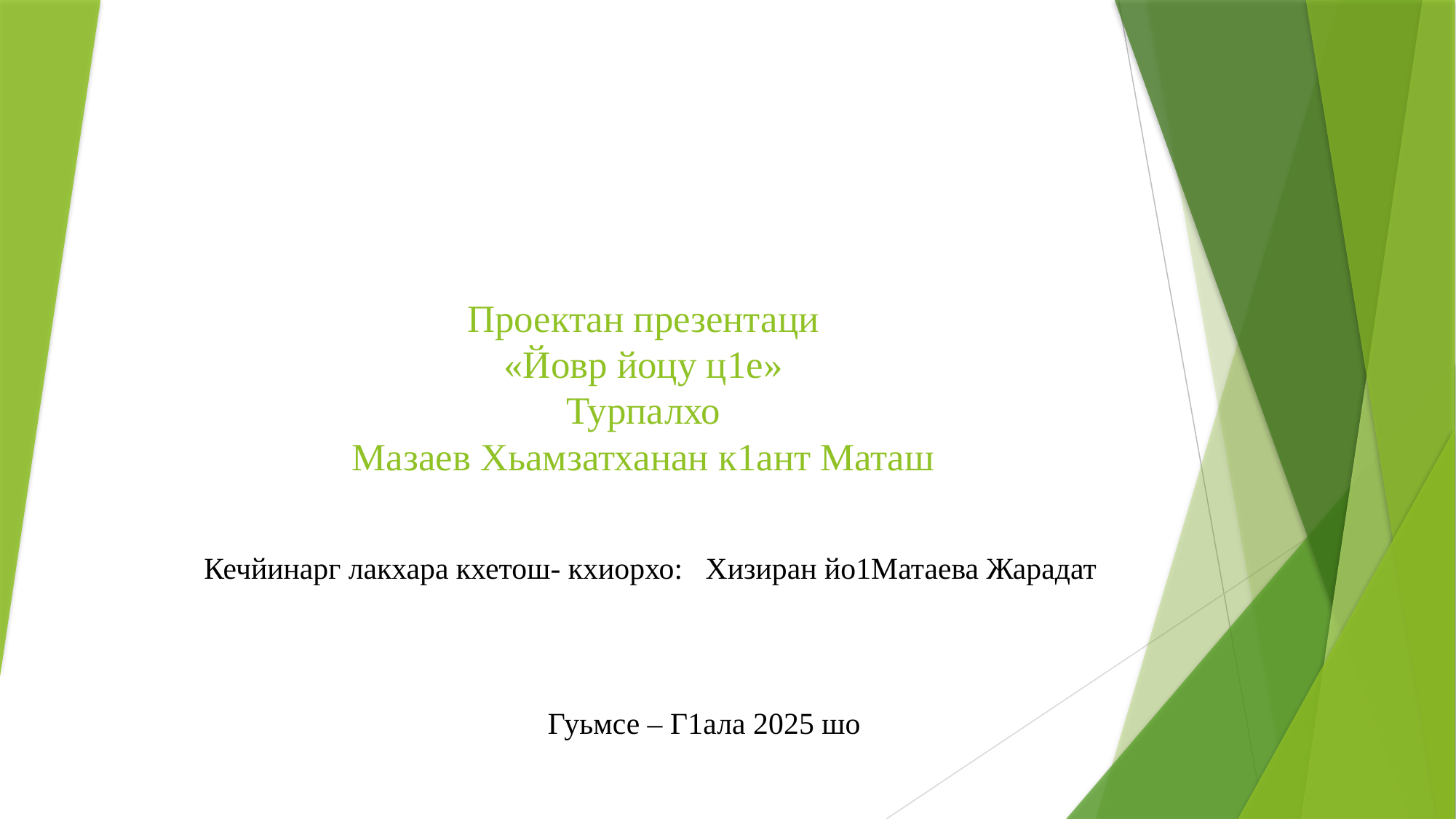

# Проектан презентаци «Йовр йоцу ц1е» Турпалхо Мазаев Хьамзатханан к1ант Маташ
Кечйинарг лакхара кхетош- кхиорхо:   Хизиран йо1Матаева Жарадат

                                             Гуьмсе – Г1ала 2025 шо